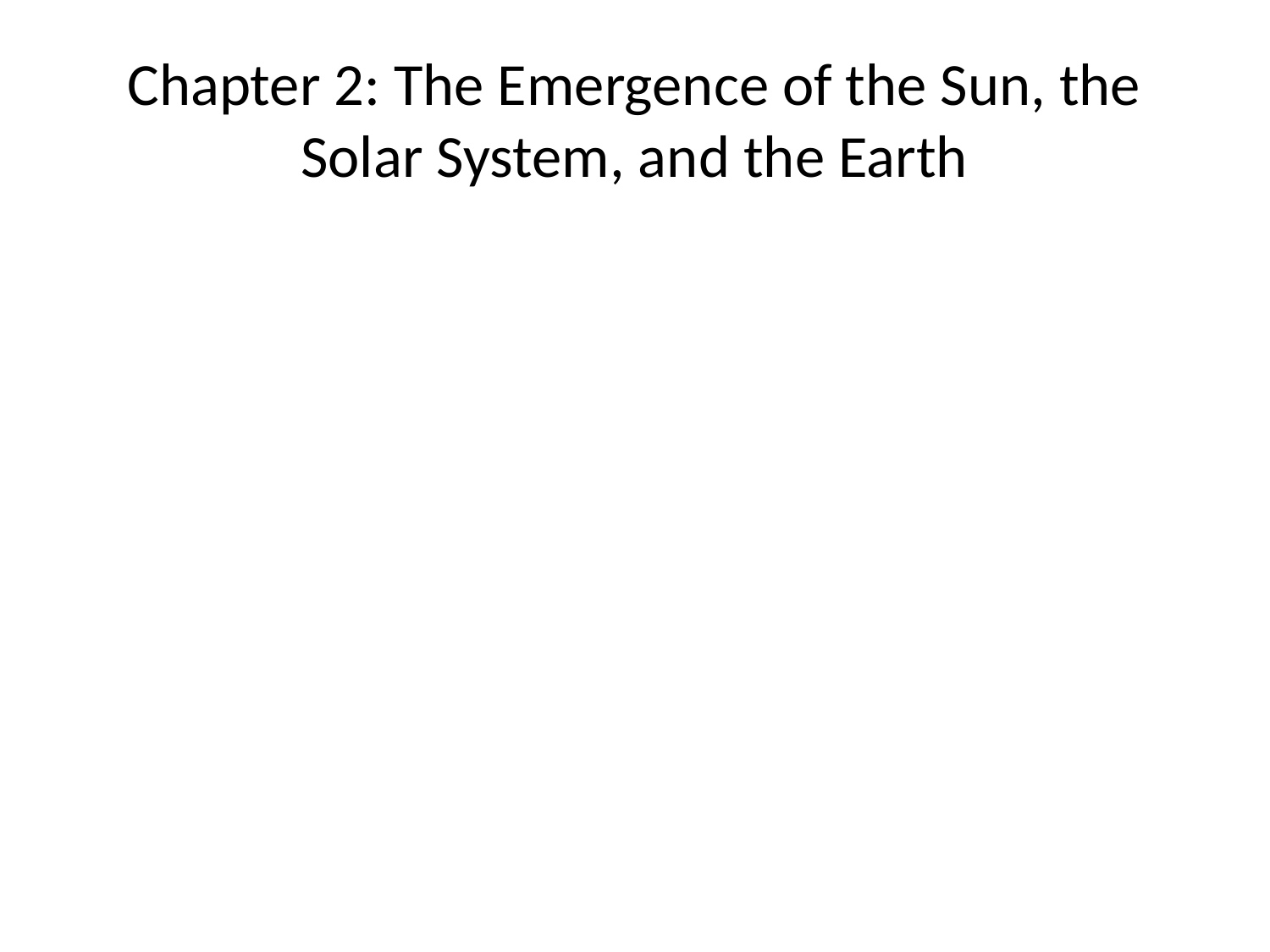

# Chapter 2: The Emergence of the Sun, the Solar System, and the Earth